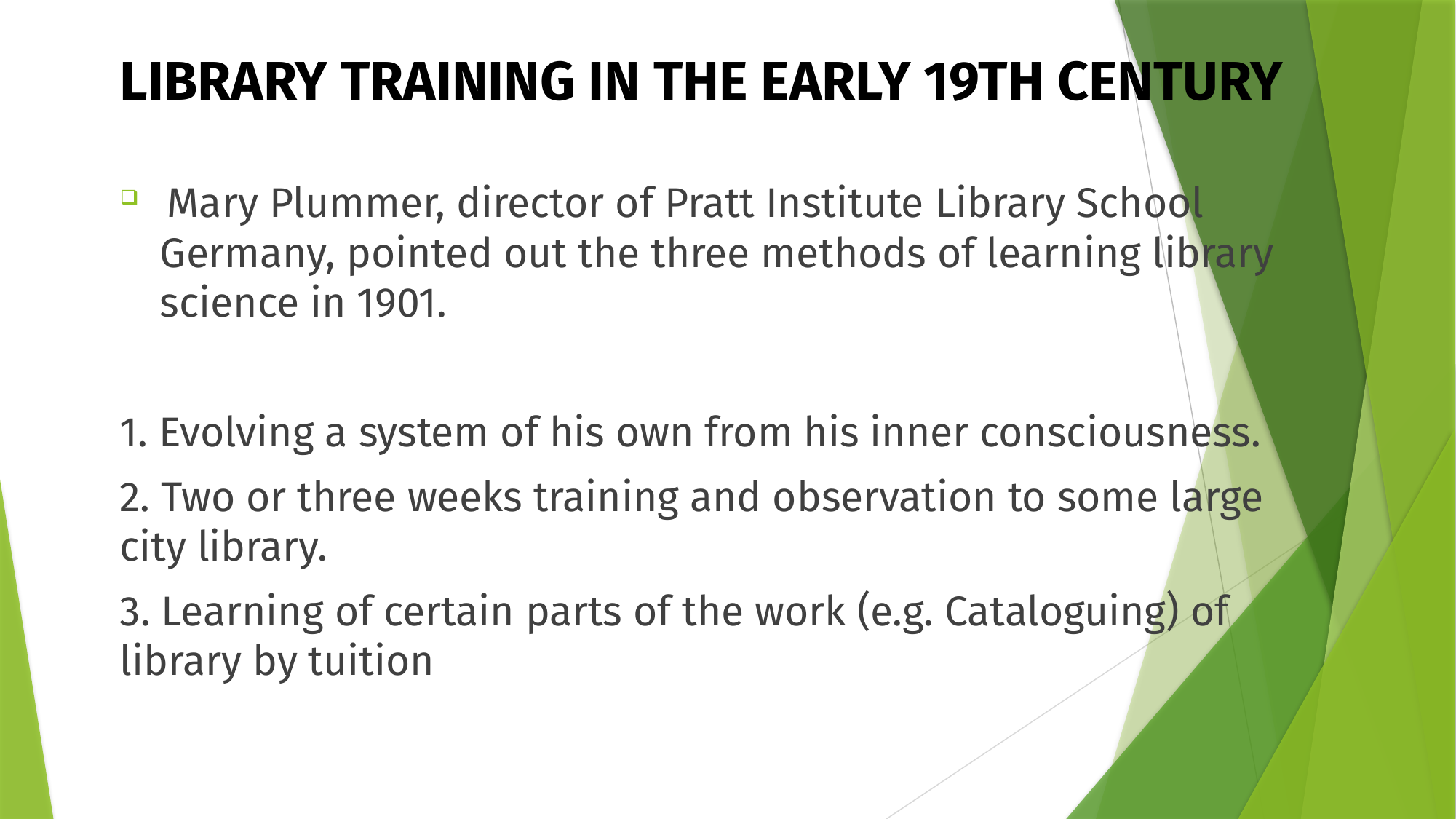

# LIBRARY TRAINING IN THE EARLY 19TH CENTURY
 Mary Plummer, director of Pratt Institute Library School Germany, pointed out the three methods of learning library science in 1901.

1. Evolving a system of his own from his inner consciousness.
2. Two or three weeks training and observation to some large city library.
3. Learning of certain parts of the work (e.g. Cataloguing) of library by tuition